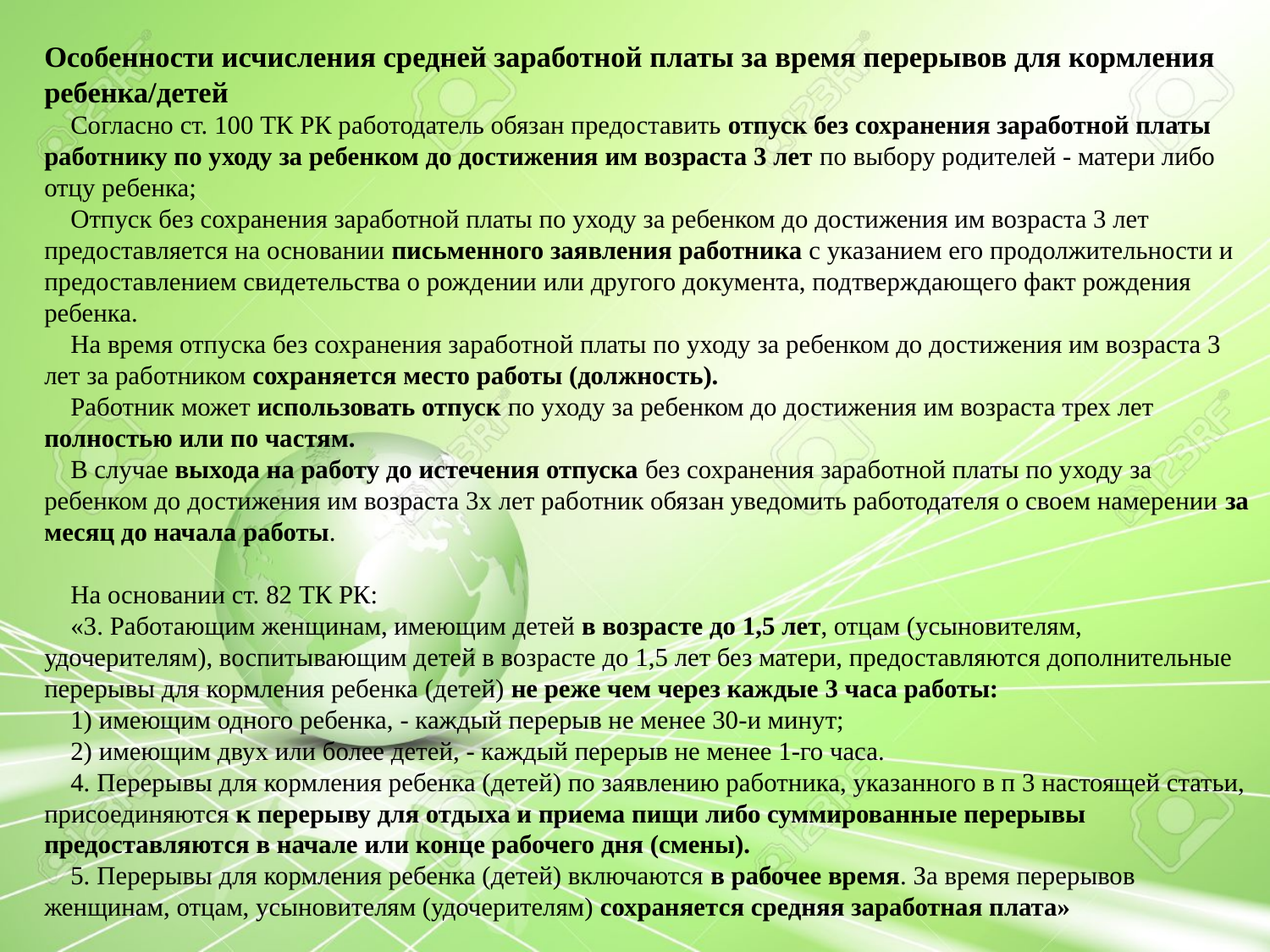

Особенности исчисления средней заработной платы за время перерывов для кормления ребенка/детей
Согласно ст. 100 ТК РК работодатель обязан предоставить отпуск без сохранения заработной платы работнику по уходу за ребенком до достижения им возраста 3 лет по выбору родителей - матери либо отцу ребенка;
Отпуск без сохранения заработной платы по уходу за ребенком до достижения им возраста 3 лет предоставляется на основании письменного заявления работника с указанием его продолжительности и предоставлением свидетельства о рождении или другого документа, подтверждающего факт рождения ребенка.
На время отпуска без сохранения заработной платы по уходу за ребенком до достижения им возраста 3 лет за работником сохраняется место работы (должность).
Работник может использовать отпуск по уходу за ребенком до достижения им возраста трех лет полностью или по частям.
В случае выхода на работу до истечения отпуска без сохранения заработной платы по уходу за ребенком до достижения им возраста 3х лет работник обязан уведомить работодателя о своем намерении за месяц до начала работы.

На основании ст. 82 ТК РК:
«3. Работающим женщинам, имеющим детей в возрасте до 1,5 лет, отцам (усыновителям, удочерителям), воспитывающим детей в возрасте до 1,5 лет без матери, предоставляются дополнительные перерывы для кормления ребенка (детей) не реже чем через каждые 3 часа работы:
1) имеющим одного ребенка, - каждый перерыв не менее 30-и минут;
2) имеющим двух или более детей, - каждый перерыв не менее 1-го часа.
4. Перерывы для кормления ребенка (детей) по заявлению работника, указанного в п 3 настоящей статьи, присоединяются к перерыву для отдыха и приема пищи либо суммированные перерывы предоставляются в начале или конце рабочего дня (смены).
5. Перерывы для кормления ребенка (детей) включаются в рабочее время. За время перерывов женщинам, отцам, усыновителям (удочерителям) сохраняется средняя заработная плата»